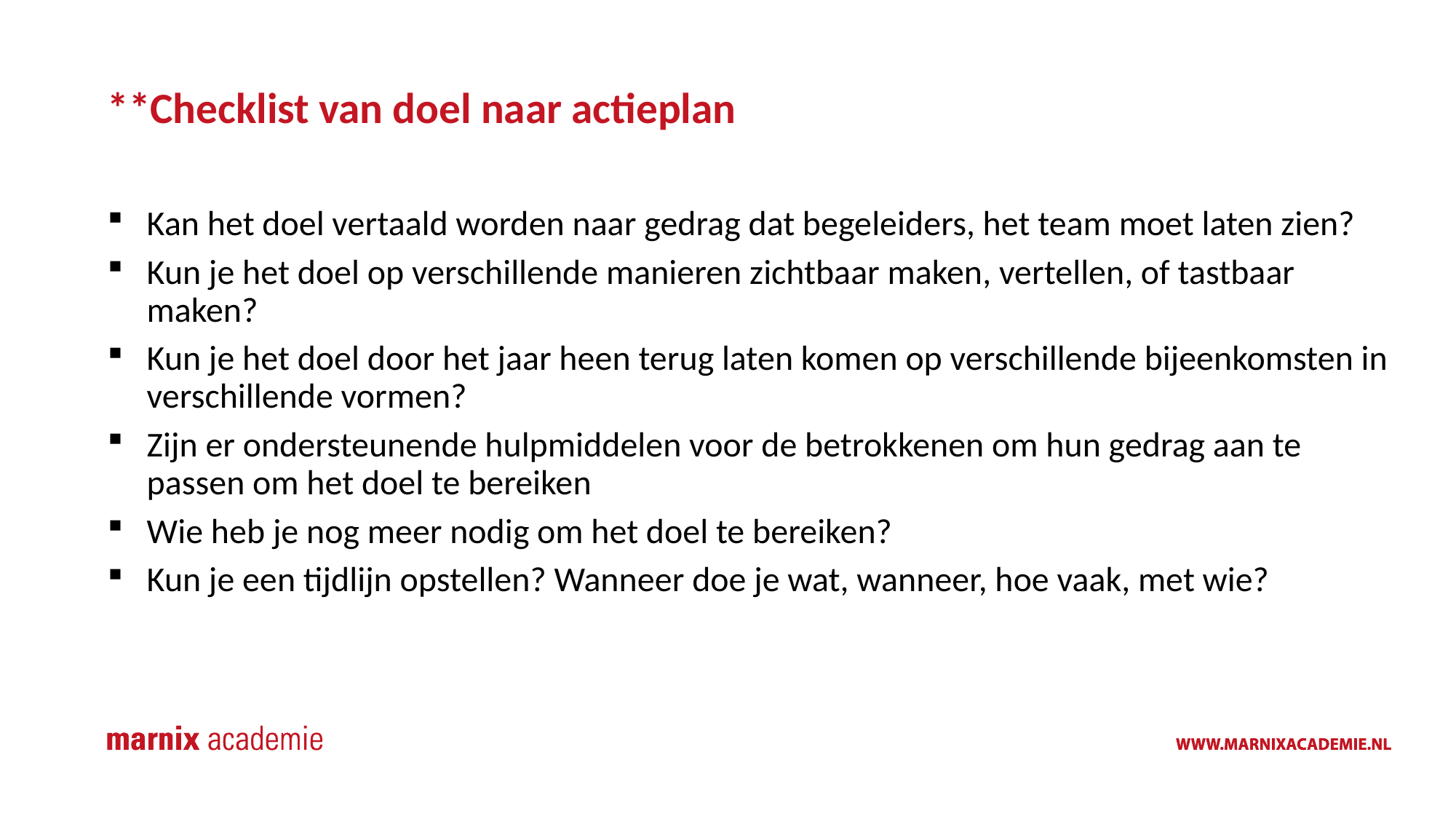

# **Checklist van doel naar actieplan
Kan het doel vertaald worden naar gedrag dat begeleiders, het team moet laten zien?
Kun je het doel op verschillende manieren zichtbaar maken, vertellen, of tastbaar maken?
Kun je het doel door het jaar heen terug laten komen op verschillende bijeenkomsten in verschillende vormen?
Zijn er ondersteunende hulpmiddelen voor de betrokkenen om hun gedrag aan te passen om het doel te bereiken
Wie heb je nog meer nodig om het doel te bereiken?
Kun je een tijdlijn opstellen? Wanneer doe je wat, wanneer, hoe vaak, met wie?